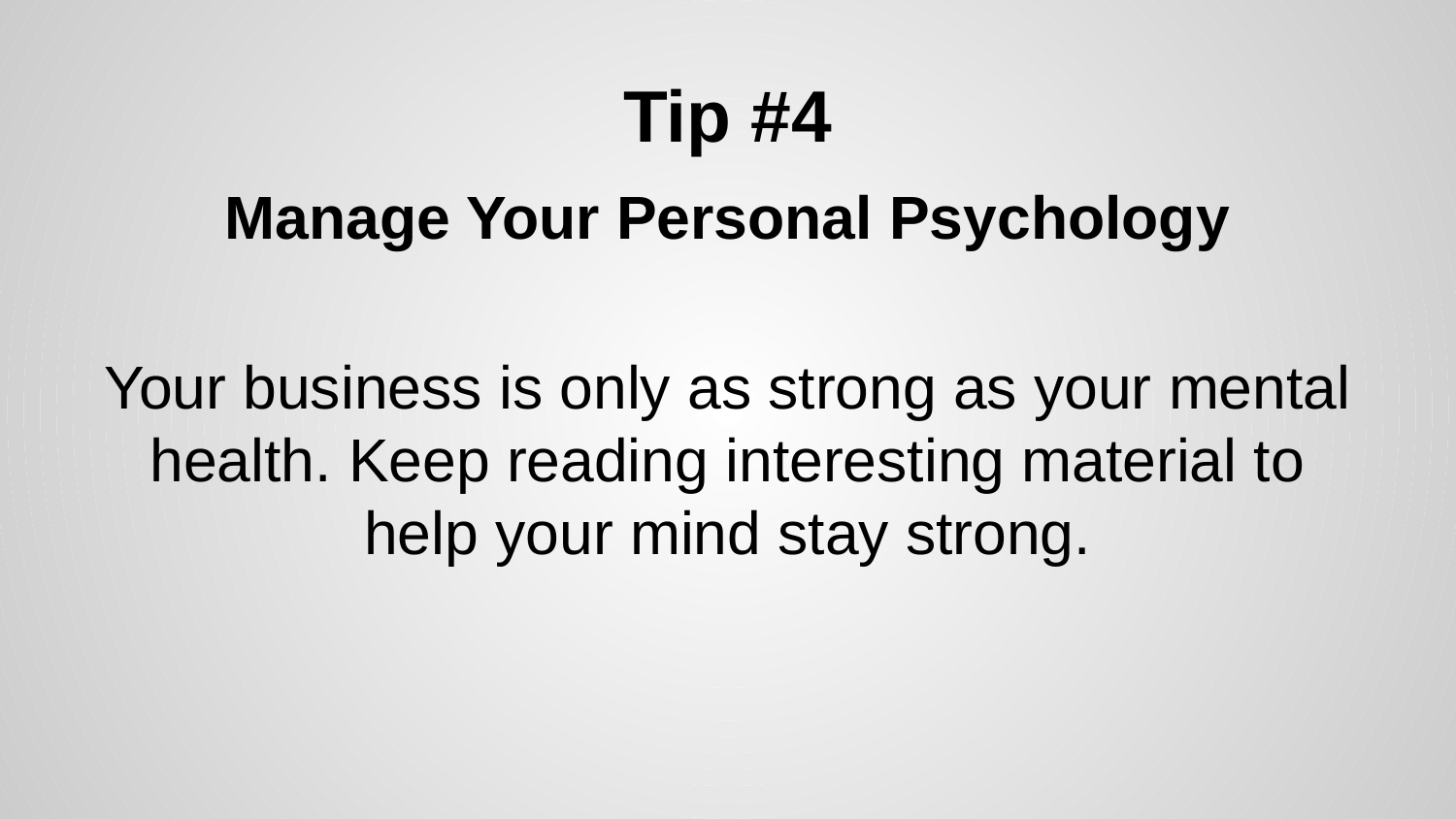

# Tip #4

Manage Your Personal Psychology

Your business is only as strong as your mental health. Keep reading interesting material to help your mind stay strong.